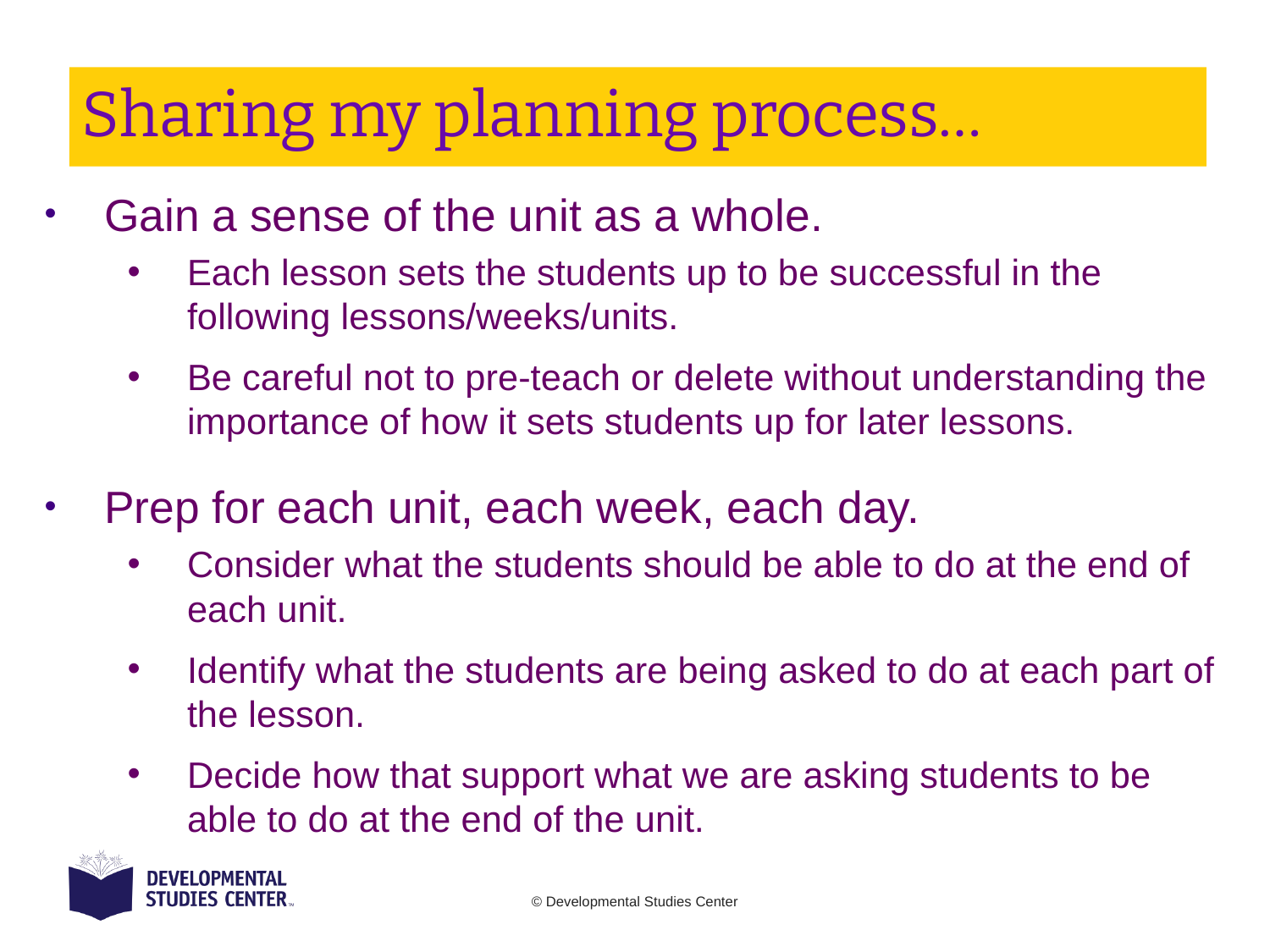

# Sharing my planning process…
Gain a sense of the unit as a whole.
Each lesson sets the students up to be successful in the following lessons/weeks/units.
Be careful not to pre-teach or delete without understanding the importance of how it sets students up for later lessons.
Prep for each unit, each week, each day.
Consider what the students should be able to do at the end of each unit.
Identify what the students are being asked to do at each part of the lesson.
Decide how that support what we are asking students to be able to do at the end of the unit.